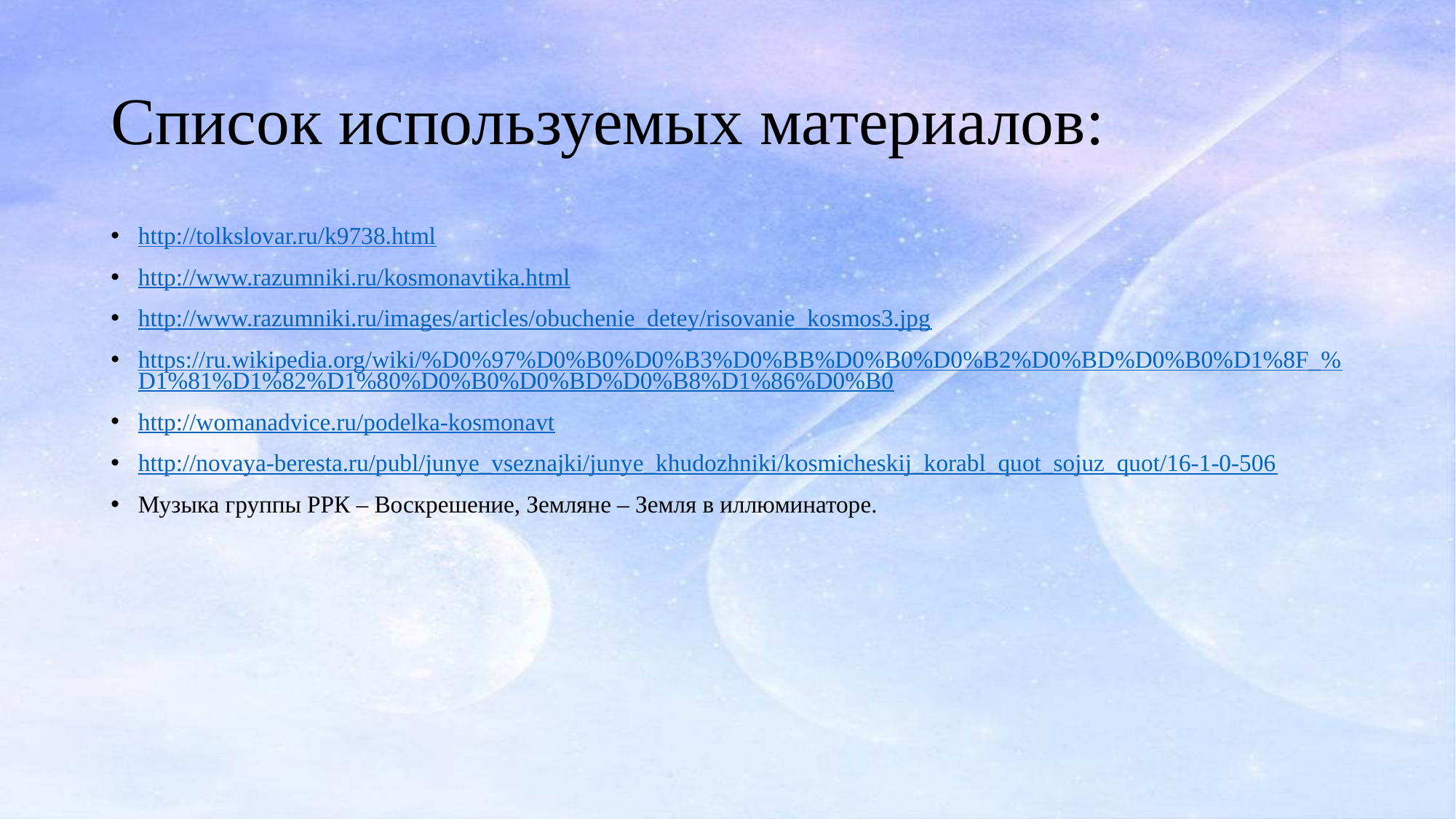

# Список используемых материалов:
http://tolkslovar.ru/k9738.html
http://www.razumniki.ru/kosmonavtika.html
http://www.razumniki.ru/images/articles/obuchenie_detey/risovanie_kosmos3.jpg
https://ru.wikipedia.org/wiki/%D0%97%D0%B0%D0%B3%D0%BB%D0%B0%D0%B2%D0%BD%D0%B0%D1%8F_%D1%81%D1%82%D1%80%D0%B0%D0%BD%D0%B8%D1%86%D0%B0
http://womanadvice.ru/podelka-kosmonavt
http://novaya-beresta.ru/publ/junye_vseznajki/junye_khudozhniki/kosmicheskij_korabl_quot_sojuz_quot/16-1-0-506
Музыка группы РРК – Воскрешение, Земляне – Земля в иллюминаторе.